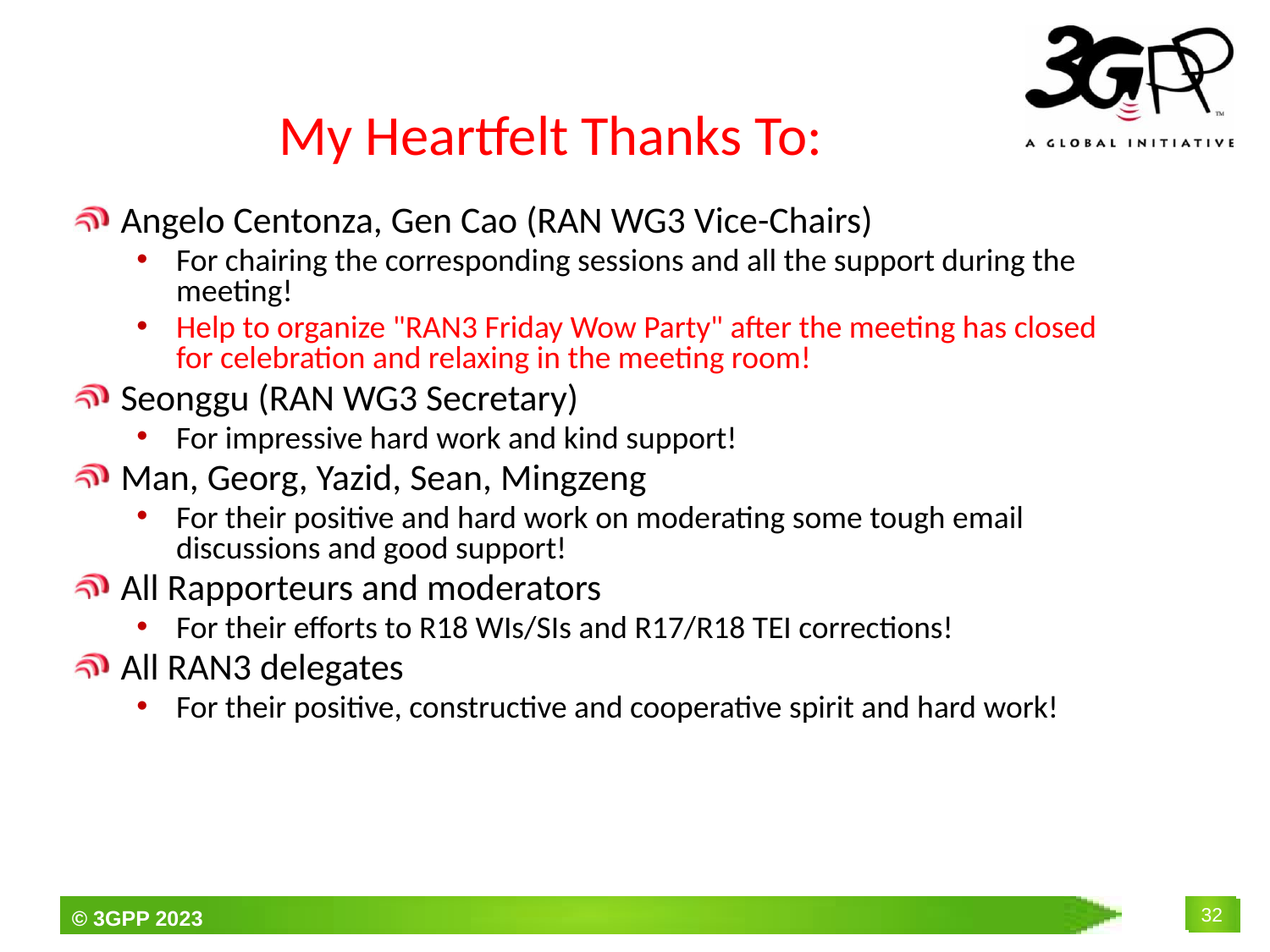

# My Heartfelt Thanks To:
Angelo Centonza, Gen Cao (RAN WG3 Vice-Chairs)
For chairing the corresponding sessions and all the support during the meeting!
Help to organize "RAN3 Friday Wow Party" after the meeting has closed for celebration and relaxing in the meeting room!
Seonggu (RAN WG3 Secretary)
For impressive hard work and kind support!
Man, Georg, Yazid, Sean, Mingzeng
For their positive and hard work on moderating some tough email discussions and good support!
All Rapporteurs and moderators
For their efforts to R18 WIs/SIs and R17/R18 TEI corrections!
All RAN3 delegates
For their positive, constructive and cooperative spirit and hard work!